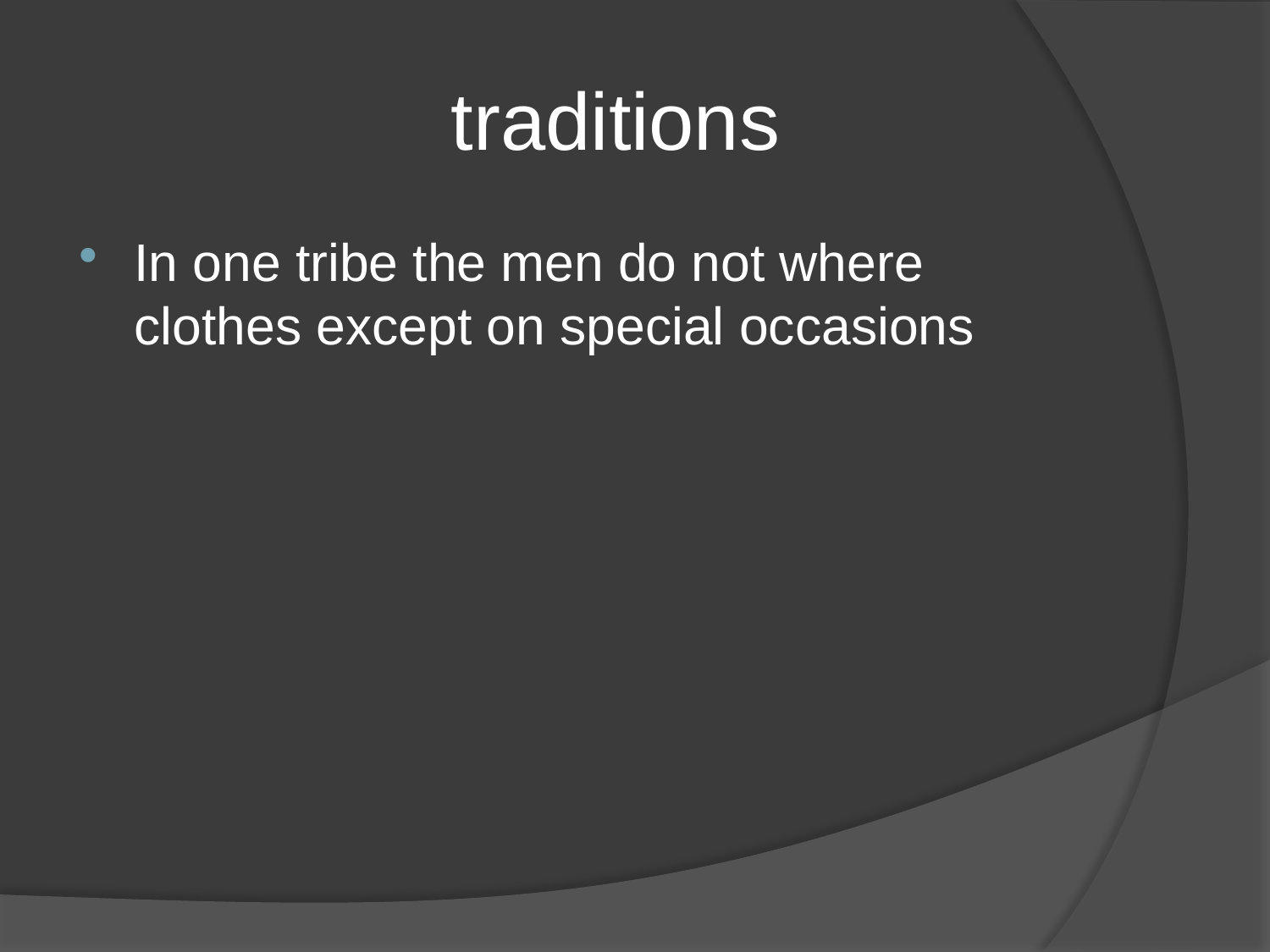

# traditions
In one tribe the men do not where clothes except on special occasions